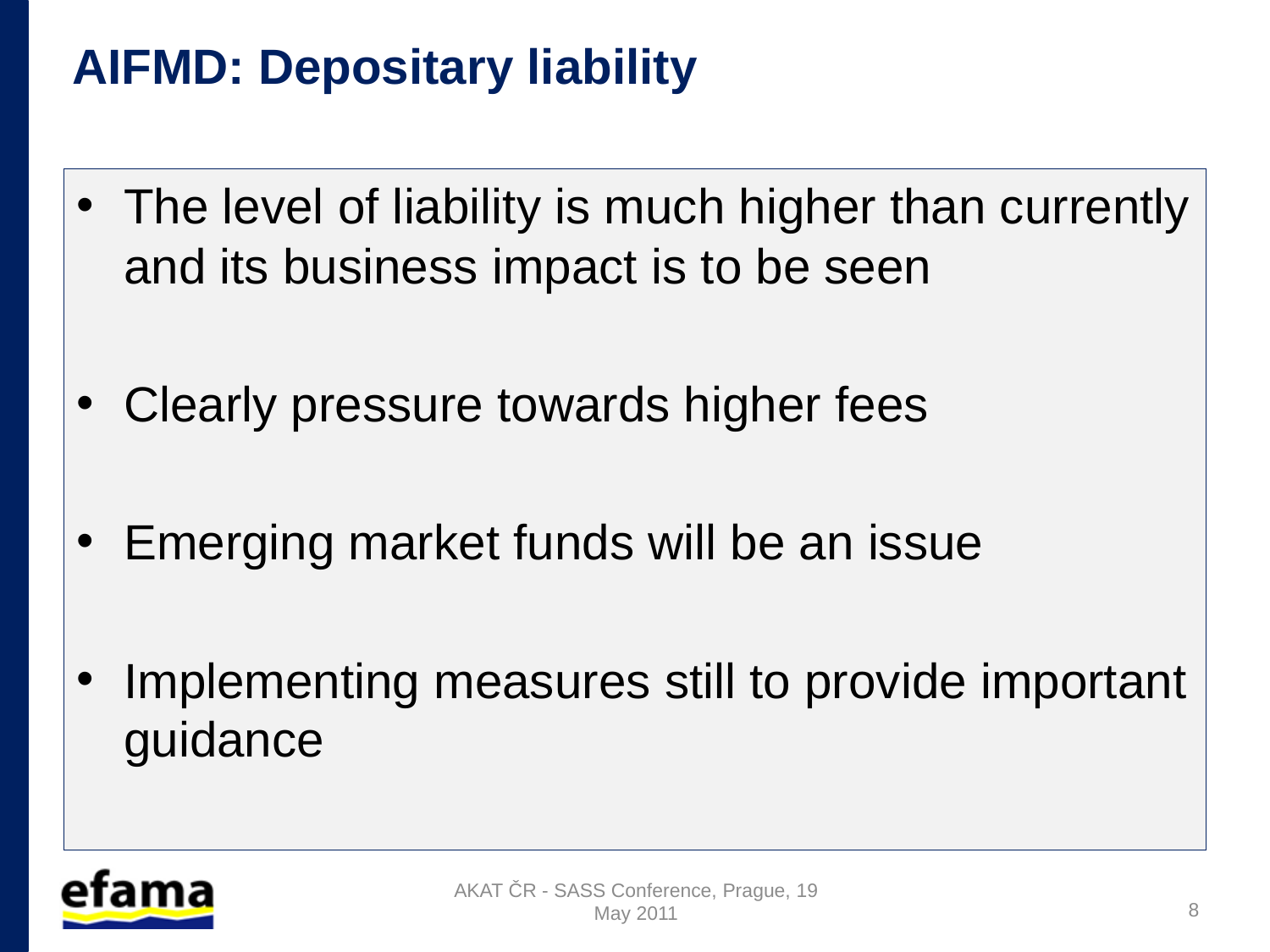

AIFMD: Depositary liability
The level of liability is much higher than currently and its business impact is to be seen

Clearly pressure towards higher fees

Emerging market funds will be an issue

Implementing measures still to provide important guidance
AKAT ČR - SASS Conference, Prague, 19 May 2011
8